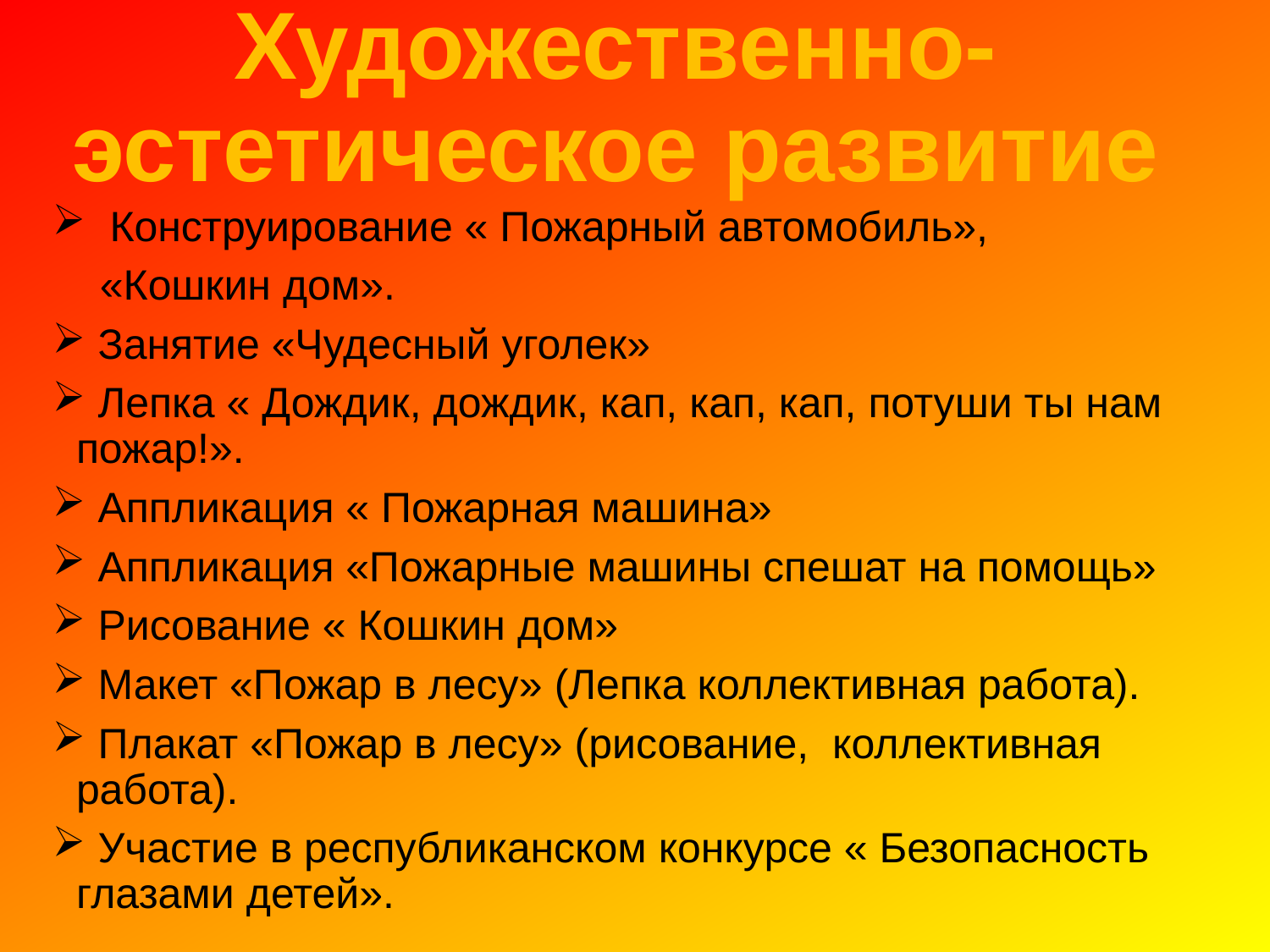

# Художественно-эстетическое развитие
  Конструирование « Пожарный автомобиль»,
    «Кошкин дом».
 Занятие «Чудесный уголек»
 Лепка « Дождик, дождик, кап, кап, кап, потуши ты нам   пожар!».
 Аппликация « Пожарная машина»
 Аппликация «Пожарные машины спешат на помощь»
 Рисование « Кошкин дом»
 Макет «Пожар в лесу» (Лепка коллективная работа).
 Плакат «Пожар в лесу» (рисование,  коллективная работа).
 Участие в республиканском конкурсе « Безопасность глазами детей».